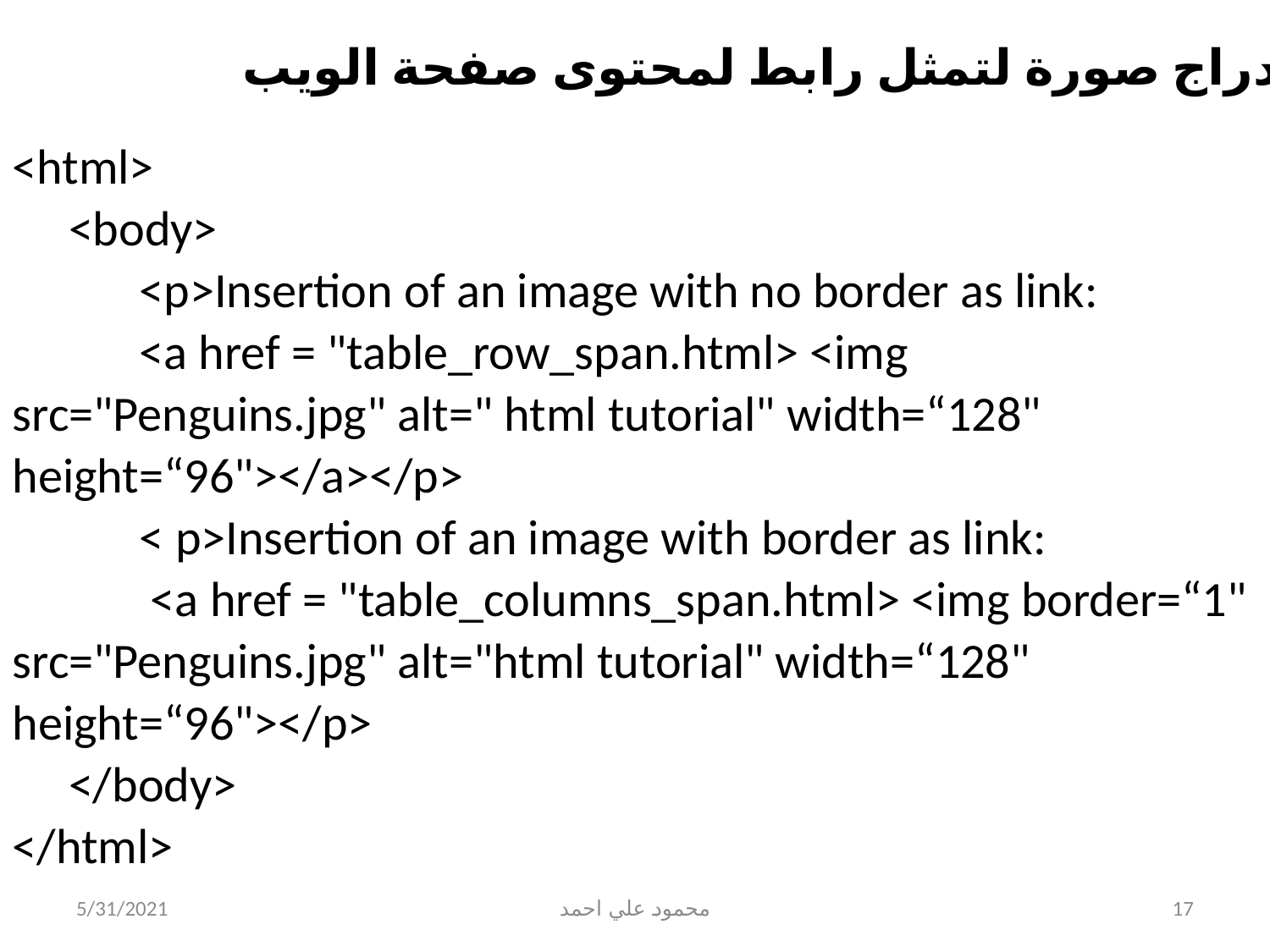

مثال: إدراج صورة لتمثل رابط لمحتوى صفحة الويب
<html>
     <body>
	<p>Insertion of an image with no border as link:
	<a href = "table_row_span.html> <img src="Penguins.jpg" alt=" html tutorial" width=“128"  height=“96"></a></p>
	< p>Insertion of an image with border as link:
	 <a href = "table_columns_span.html> <img border=“1" src="Penguins.jpg" alt="html tutorial" width=“128" height=“96"></p>
     </body>
</html>
5/31/2021
محمود علي احمد
17